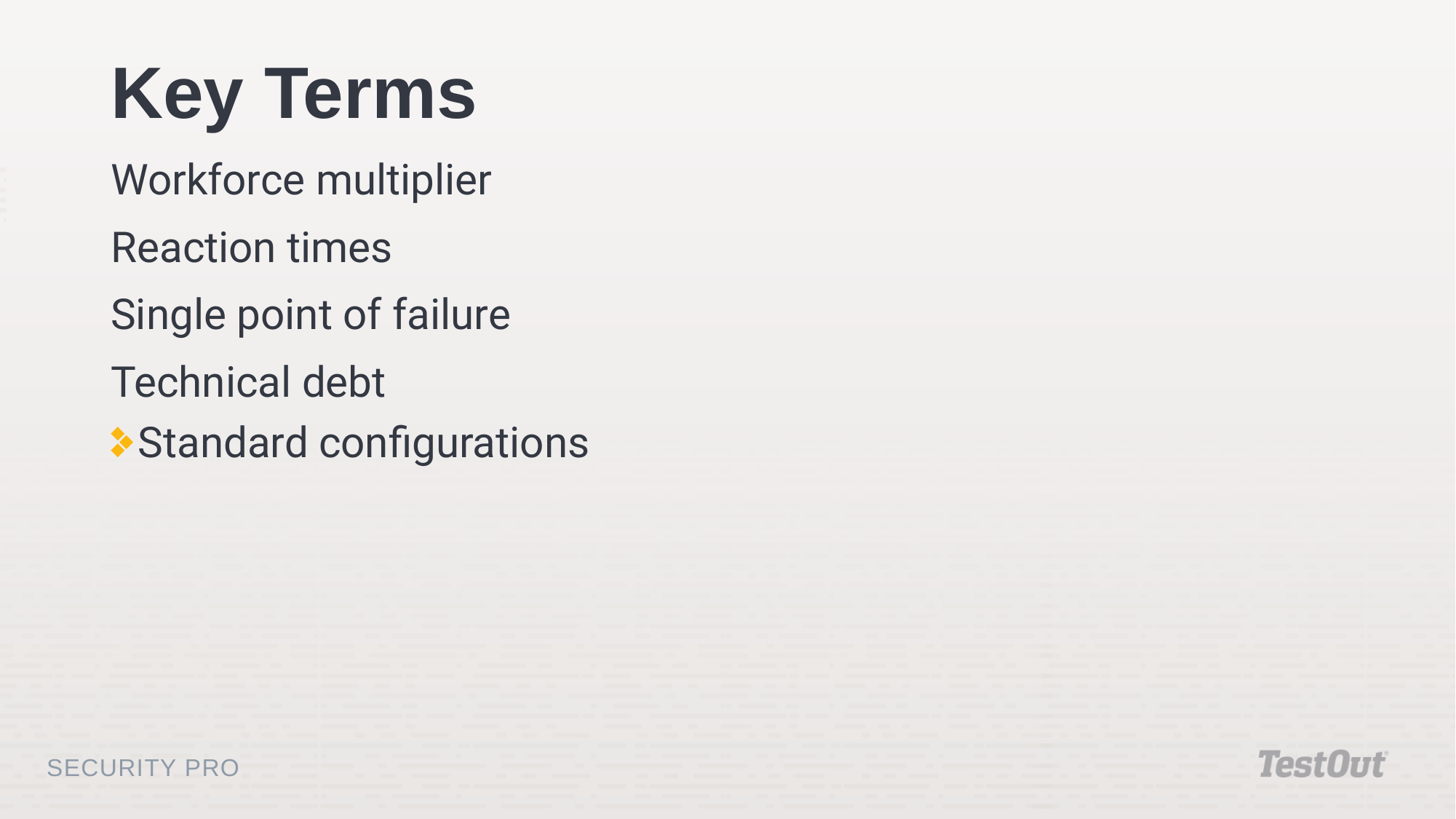

# Key Terms
Workforce multiplier
Reaction times
Single point of failure
Technical debt
Standard configurations
Security Pro